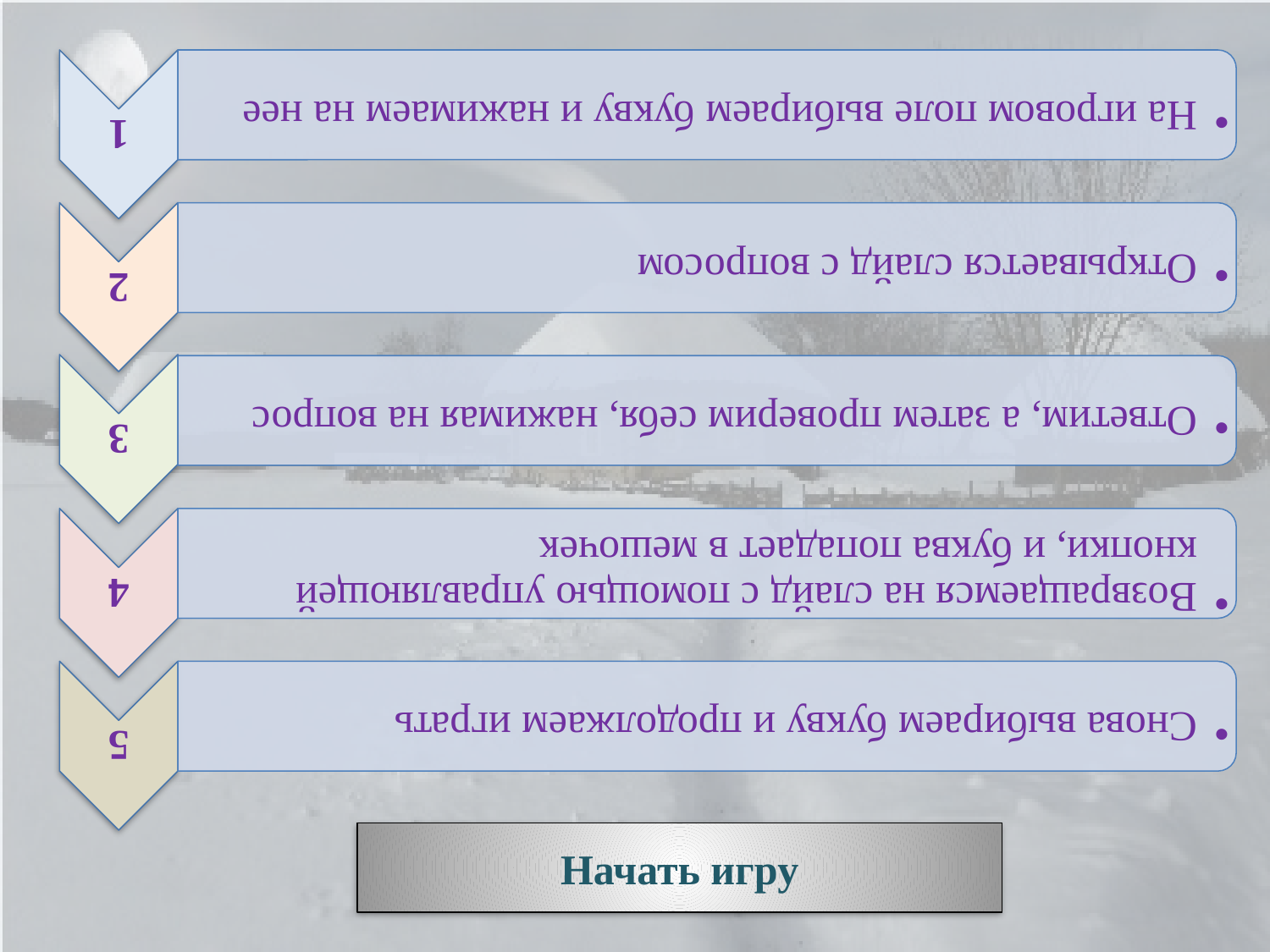

1
На игровом поле выбираем букву и нажимаем на нее
2
Открывается слайд с вопросом
3
Ответим, а затем проверим себя, нажимая на вопрос
4
Возвращаемся на слайд с помощью управляющей кнопки, и буква попадает в мешочек
5
Снова выбираем букву и продолжаем играть
Начать игру